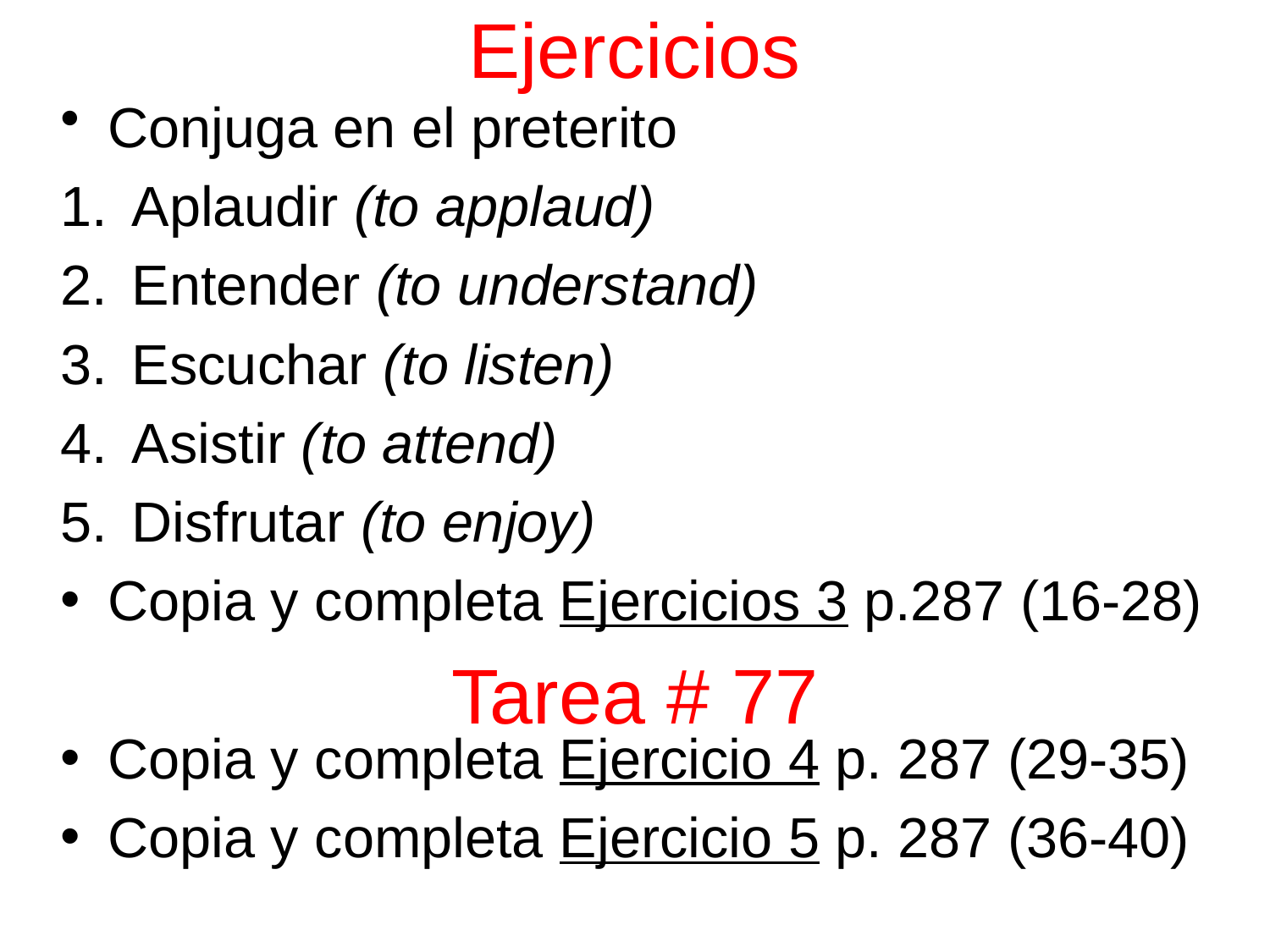

Ejercicios
Conjuga en el preterito
Aplaudir (to applaud)
Entender (to understand)
Escuchar (to listen)
Asistir (to attend)
Disfrutar (to enjoy)
Copia y completa Ejercicios 3 p.287 (16-28)

Copia y completa Ejercicio 4 p. 287 (29-35)
Copia y completa Ejercicio 5 p. 287 (36-40)

# Tarea # 77